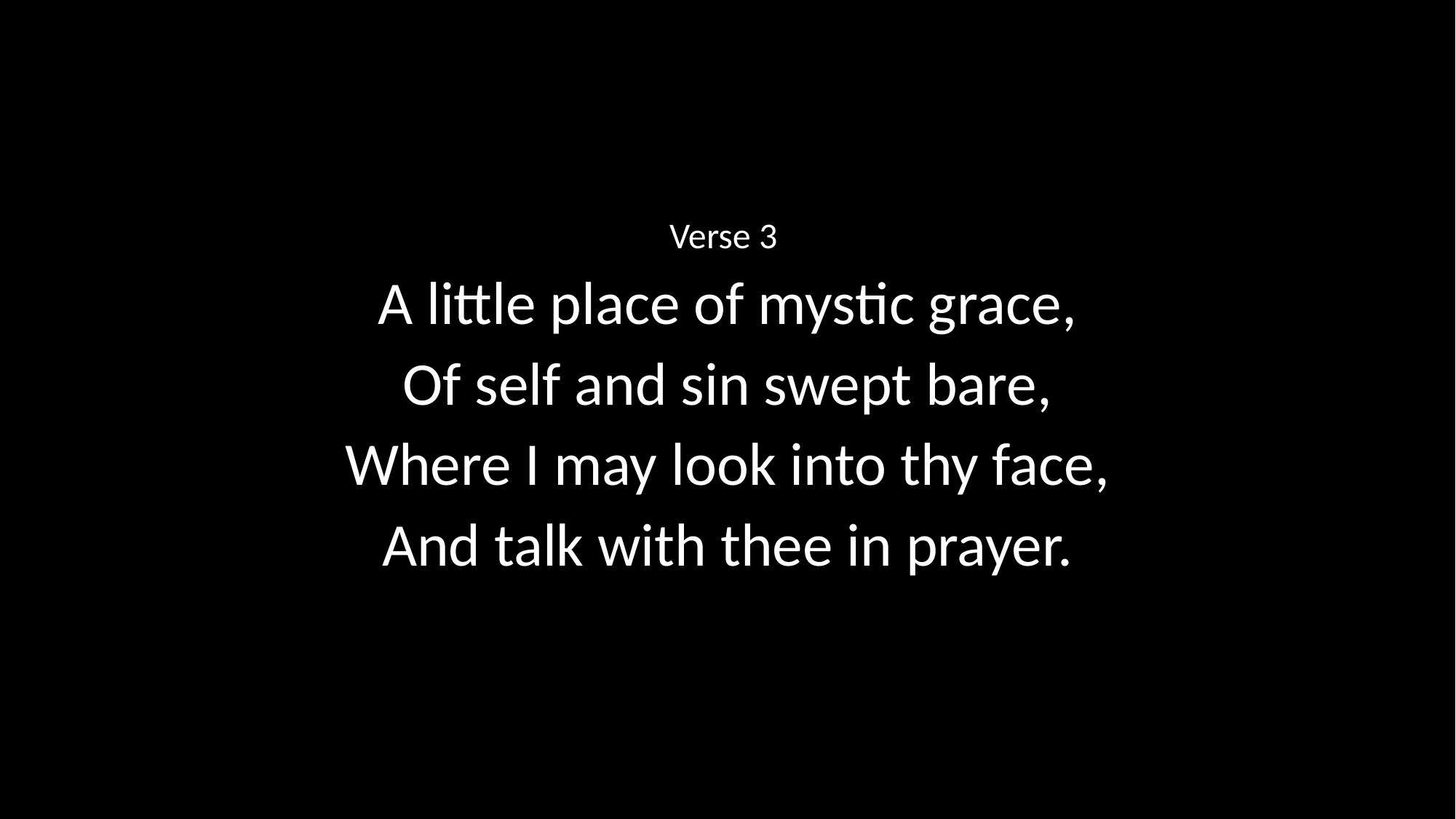

Verse 3
A little place of mystic grace,
Of self and sin swept bare,
Where I may look into thy face,
And talk with thee in prayer.